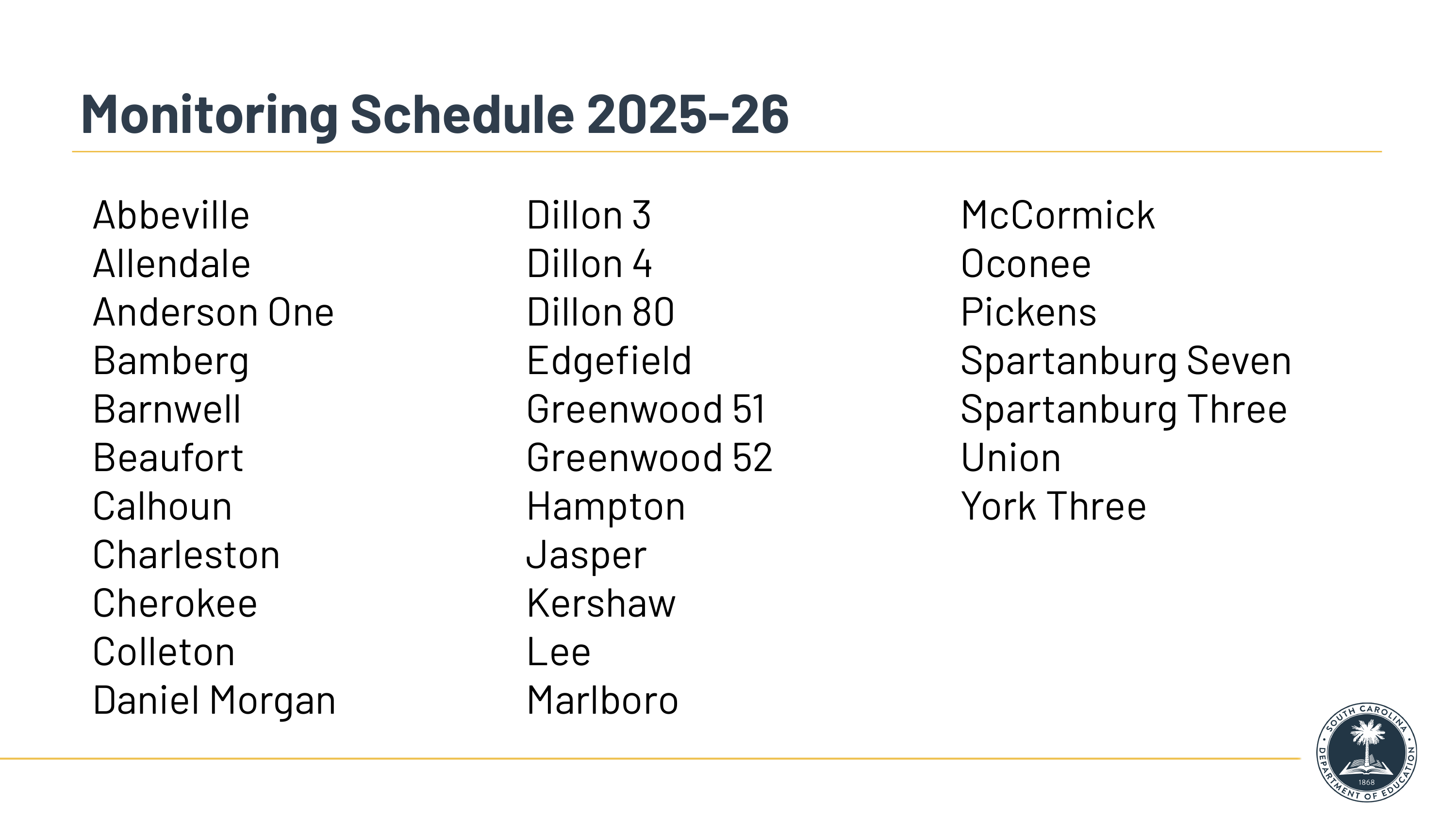

# Monitoring Schedule 2025-26
Abbeville
Allendale
Anderson One
Bamberg
Barnwell
Beaufort
Calhoun
Charleston
Cherokee
Colleton
Daniel Morgan
Dillon 3
Dillon 4
Dillon 80
Edgefield
Greenwood 51
Greenwood 52
Hampton
Jasper
Kershaw
Lee
Marlboro
McCormick
Oconee
Pickens
Spartanburg Seven
Spartanburg Three
Union
York Three